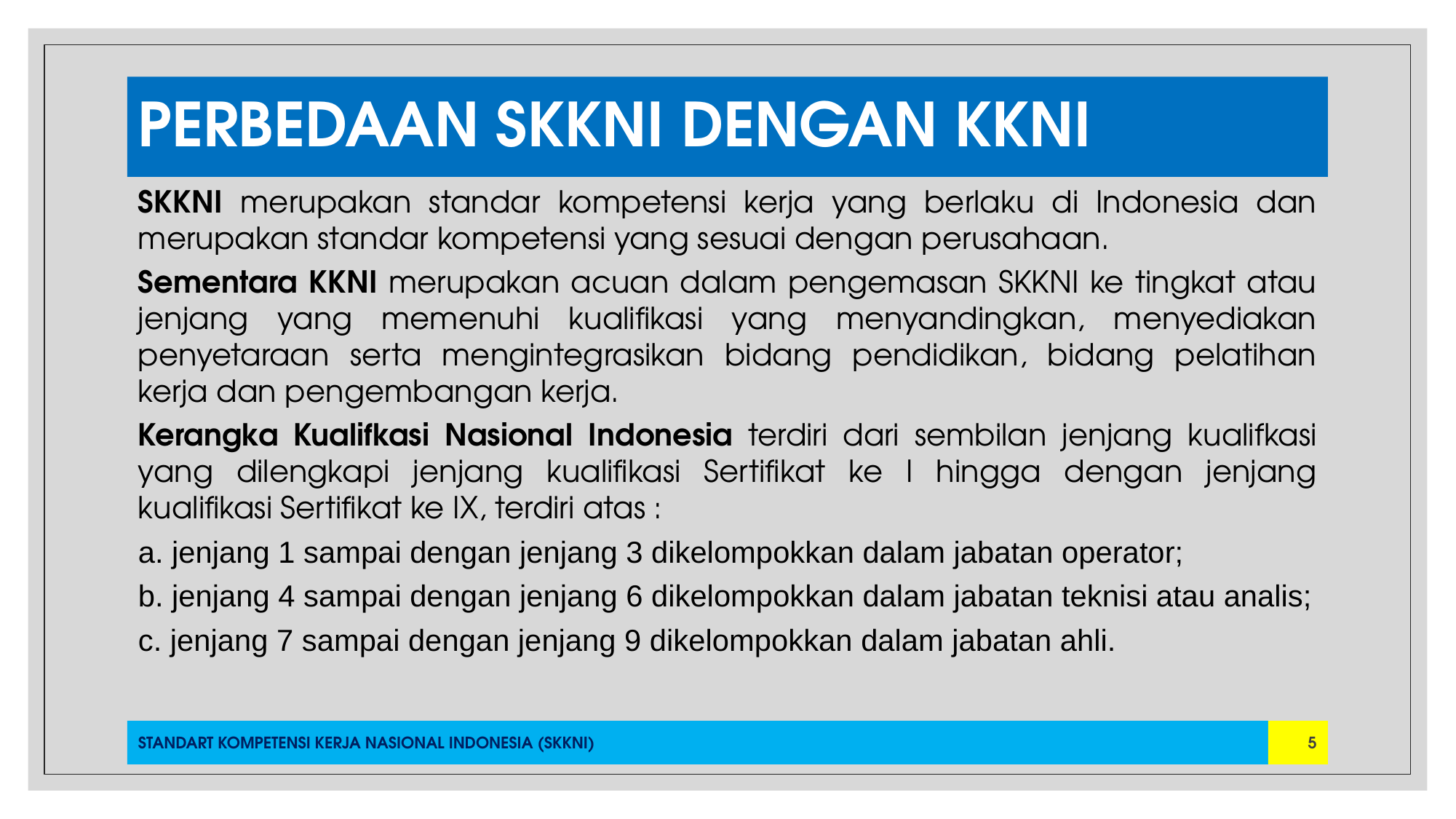

# PERBEDAAN SKKNI DENGAN KKNI
SKKNI merupakan standar kompetensi kerja yang berlaku di Indonesia dan merupakan standar kompetensi yang sesuai dengan perusahaan.
Sementara KKNI merupakan acuan dalam pengemasan SKKNI ke tingkat atau jenjang yang memenuhi kualifikasi yang menyandingkan, menyediakan penyetaraan serta mengintegrasikan bidang pendidikan, bidang pelatihan kerja dan pengembangan kerja.
Kerangka Kualifkasi Nasional Indonesia terdiri dari sembilan jenjang kualifkasi yang dilengkapi jenjang kualifikasi Sertifikat ke I hingga dengan jenjang kualifikasi Sertifikat ke IX, terdiri atas :
a. jenjang 1 sampai dengan jenjang 3 dikelompokkan dalam jabatan operator;
b. jenjang 4 sampai dengan jenjang 6 dikelompokkan dalam jabatan teknisi atau analis;
c. jenjang 7 sampai dengan jenjang 9 dikelompokkan dalam jabatan ahli.

STANDART KOMPETENSI KERJA NASIONAL INDONESIA (SKKNI)
5